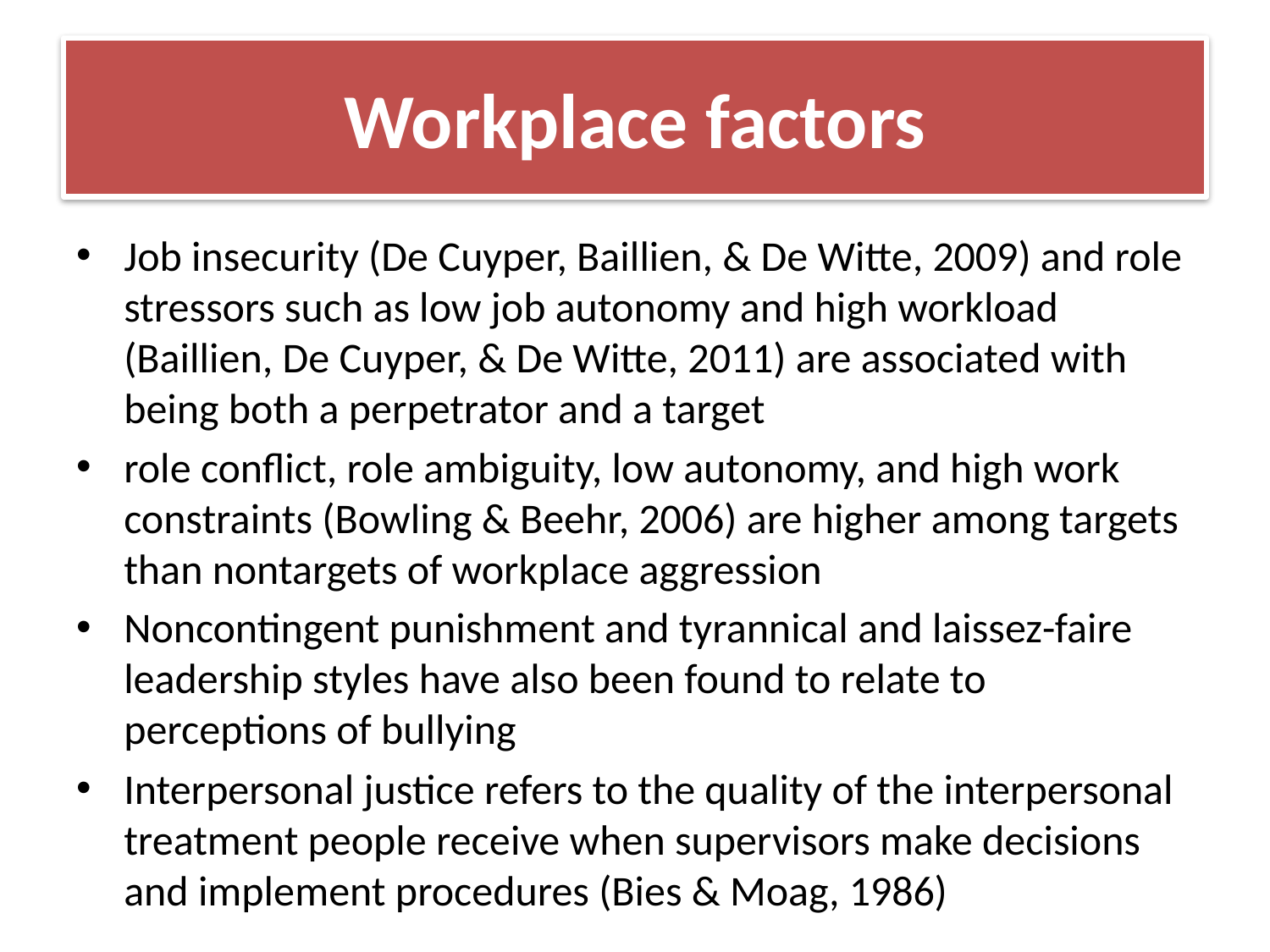

# Workplace factors
Job insecurity (De Cuyper, Baillien, & De Witte, 2009) and role stressors such as low job autonomy and high workload (Baillien, De Cuyper, & De Witte, 2011) are associated with being both a perpetrator and a target
role conflict, role ambiguity, low autonomy, and high work constraints (Bowling & Beehr, 2006) are higher among targets than nontargets of workplace aggression
Noncontingent punishment and tyrannical and laissez-faire leadership styles have also been found to relate to perceptions of bullying
Interpersonal justice refers to the quality of the interpersonal treatment people receive when supervisors make decisions and implement procedures (Bies & Moag, 1986)